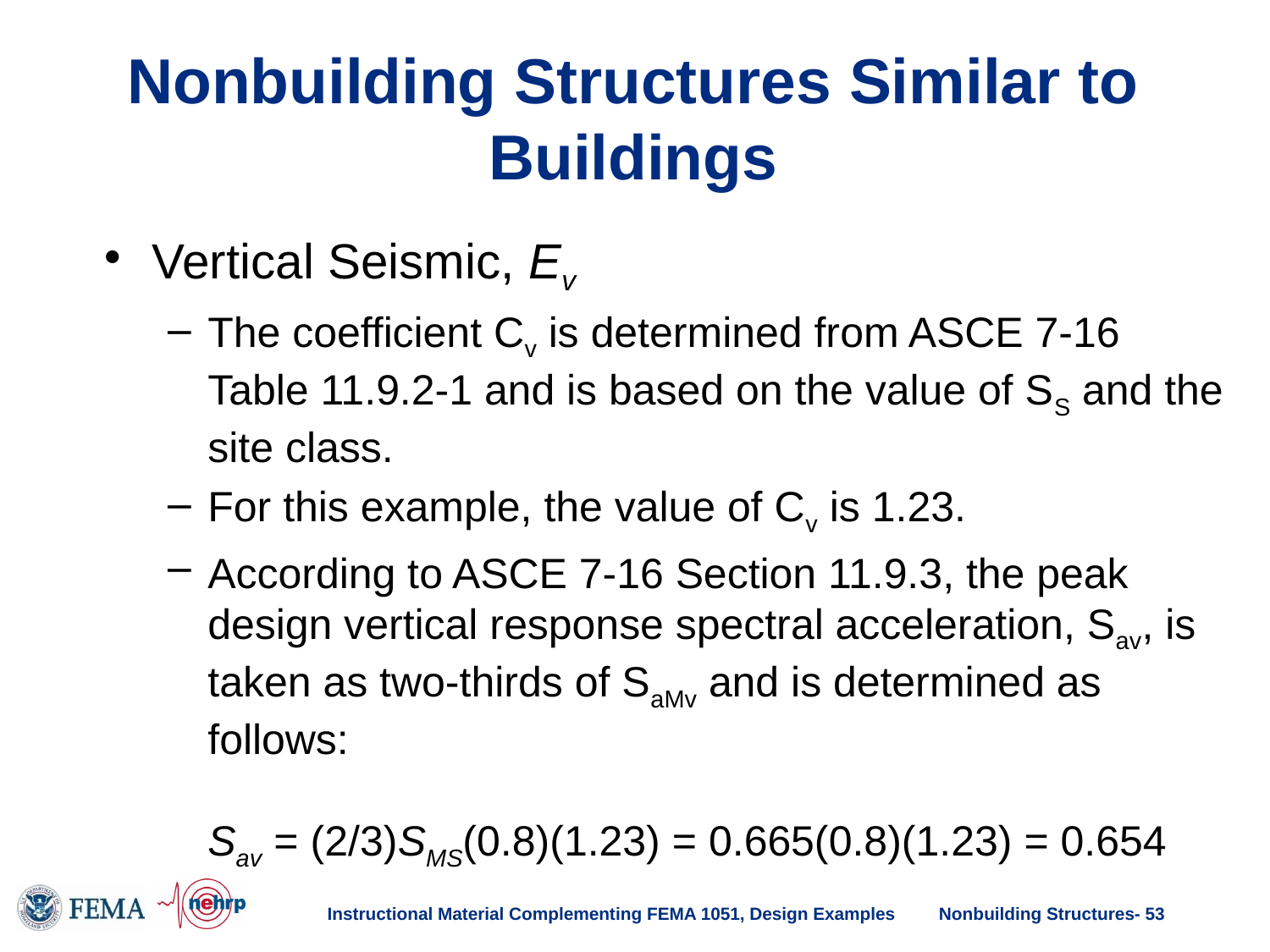

# Nonbuilding Structures Similar to Buildings
Vertical Seismic, Ev
The coefficient Cv is determined from ASCE 7-16 Table 11.9.2-1 and is based on the value of SS and the site class.
For this example, the value of Cv is 1.23.
According to ASCE 7-16 Section 11.9.3, the peak design vertical response spectral acceleration, Sav, is taken as two-thirds of SaMv and is determined as follows:
Sav = (2/3)SMS(0.8)(1.23) = 0.665(0.8)(1.23) = 0.654
Instructional Material Complementing FEMA 1051, Design Examples
Nonbuilding Structures- 53